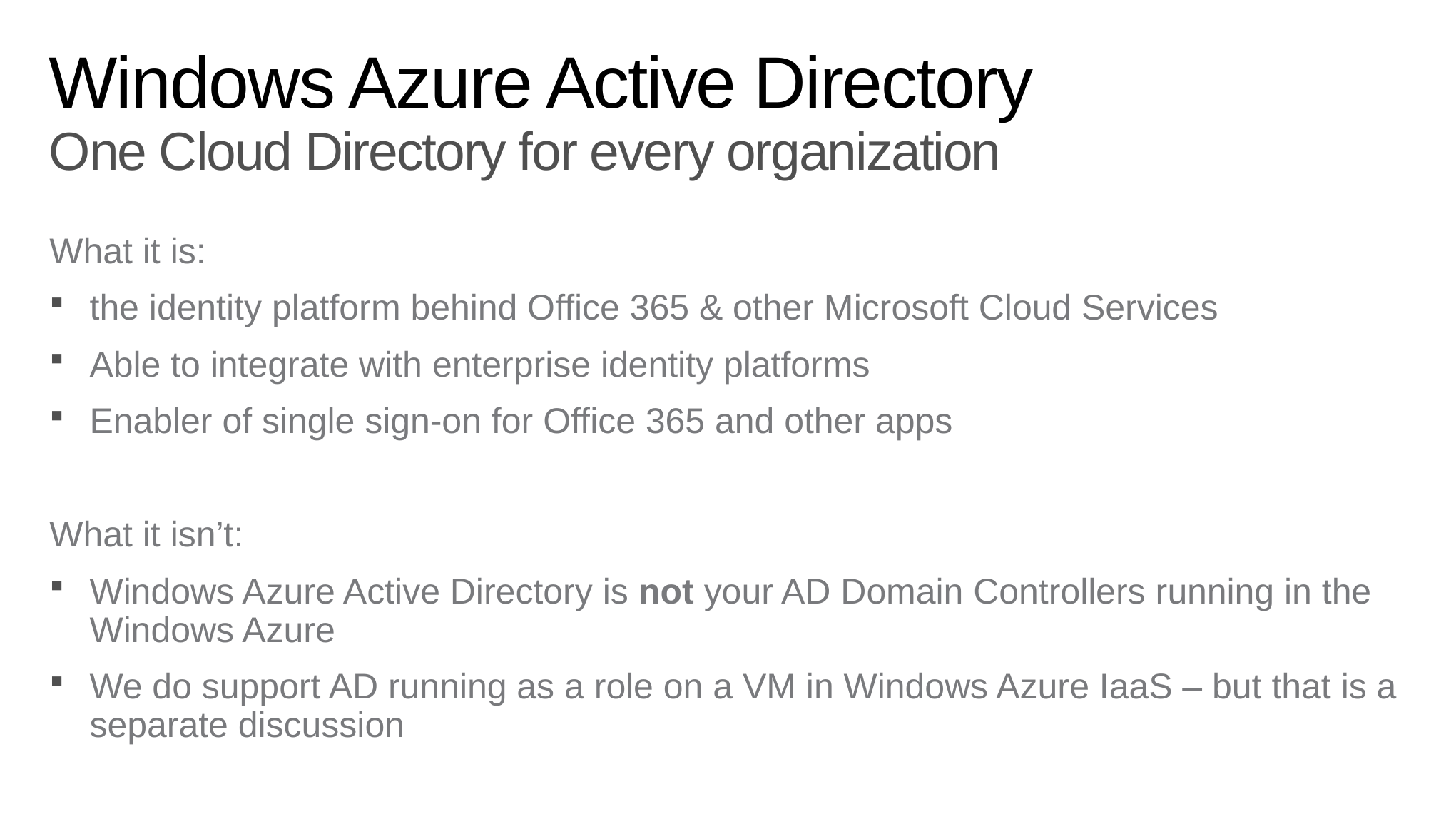

# Windows Azure Active Directory One Cloud Directory for every organization
What it is:
the identity platform behind Office 365 & other Microsoft Cloud Services
Able to integrate with enterprise identity platforms
Enabler of single sign-on for Office 365 and other apps

What it isn’t:
Windows Azure Active Directory is not your AD Domain Controllers running in the Windows Azure
We do support AD running as a role on a VM in Windows Azure IaaS – but that is a separate discussion